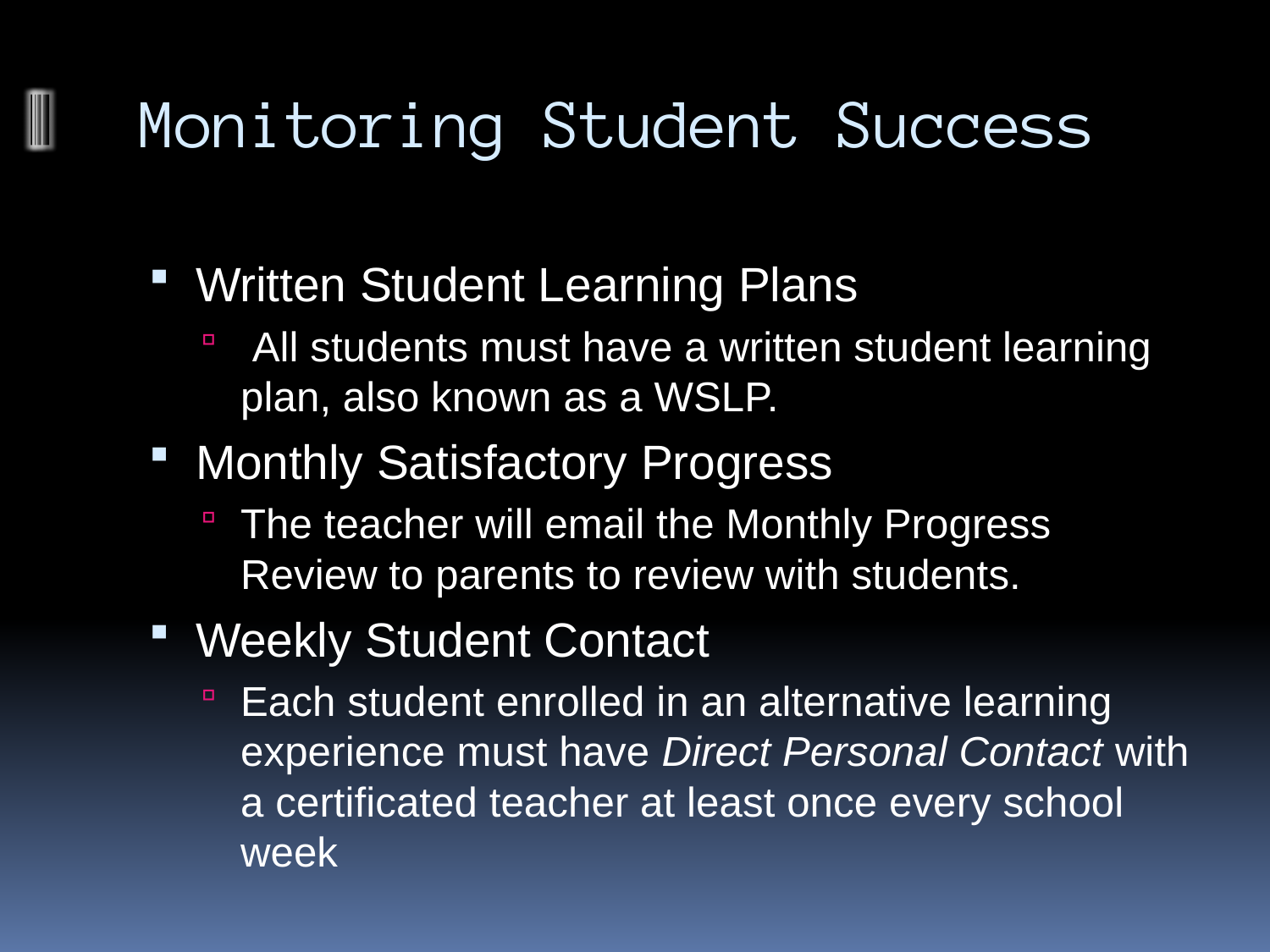

# Monitoring Student Success
Written Student Learning Plans
 All students must have a written student learning plan, also known as a WSLP.
Monthly Satisfactory Progress
The teacher will email the Monthly Progress Review to parents to review with students.
Weekly Student Contact
Each student enrolled in an alternative learning experience must have Direct Personal Contact with a certificated teacher at least once every school week